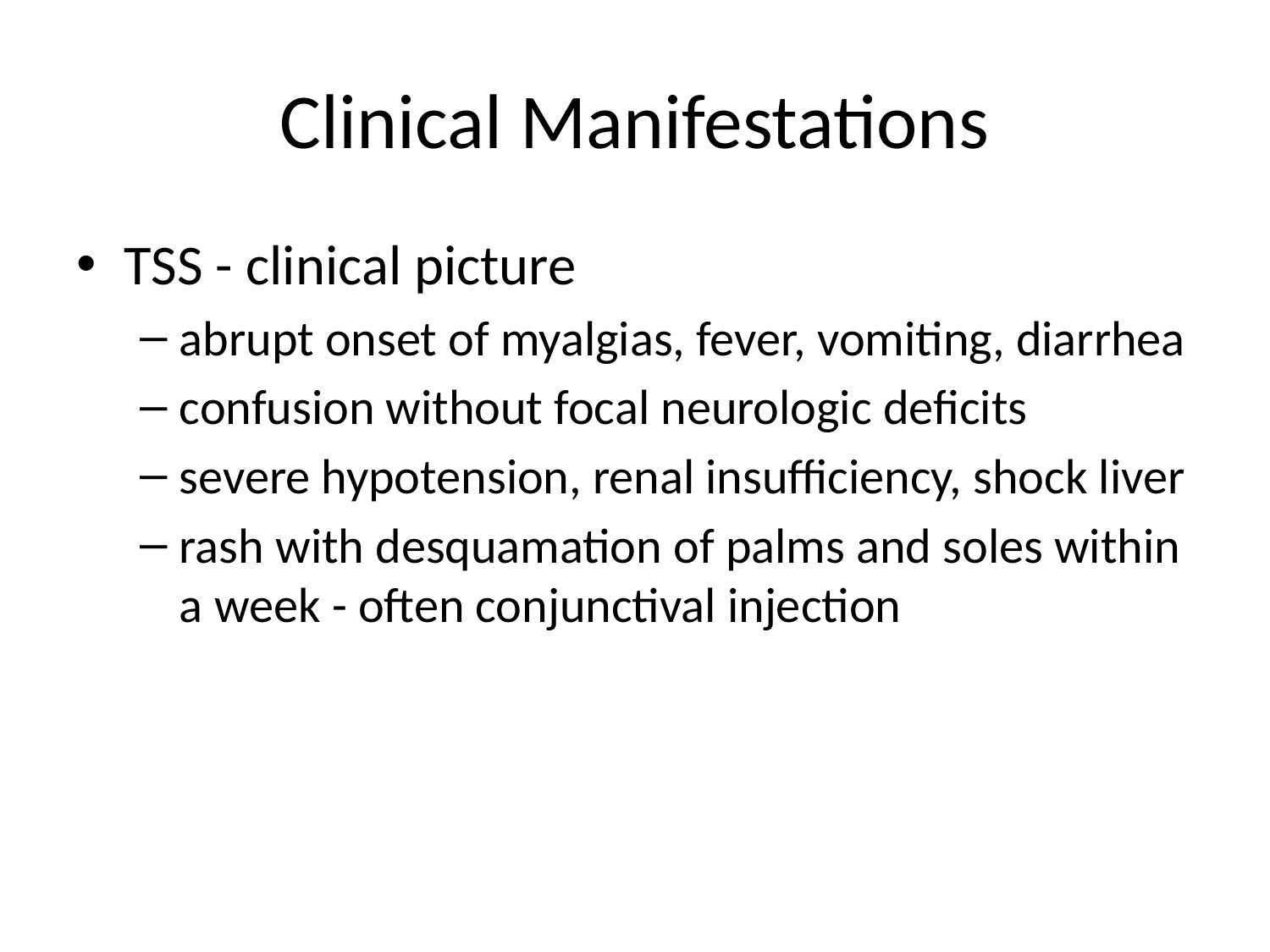

# Clinical Manifestations
TSS - clinical picture
abrupt onset of myalgias, fever, vomiting, diarrhea
confusion without focal neurologic deficits
severe hypotension, renal insufficiency, shock liver
rash with desquamation of palms and soles within a week - often conjunctival injection